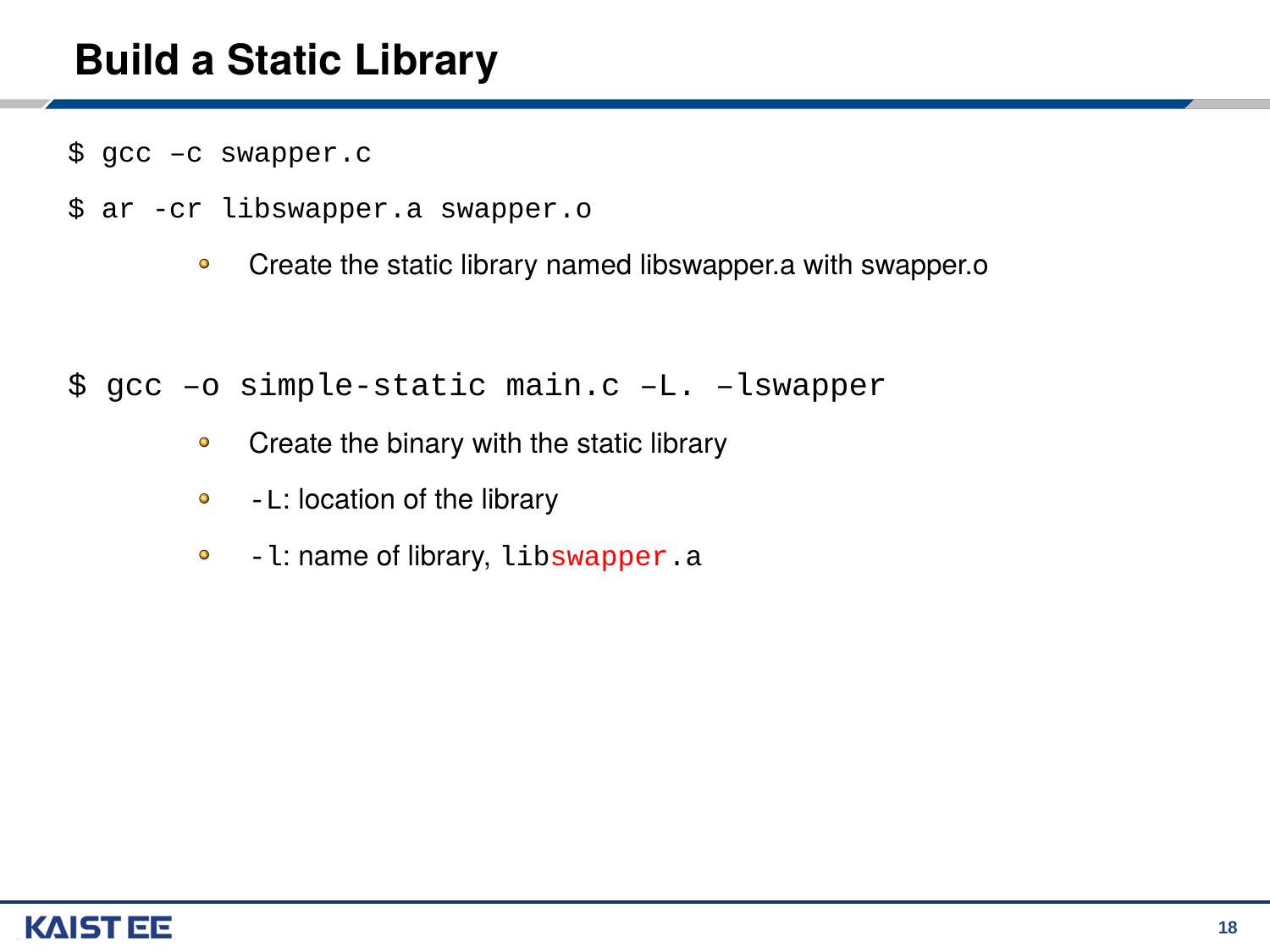

# Build a Static Library
$ gcc –c swapper.c
$ ar -cr libswapper.a swapper.o
Create the static library named libswapper.a with swapper.o

$ gcc –o simple-static main.c –L. –lswapper
Create the binary with the static library
-L: location of the library
-l: name of library, libswapper.a